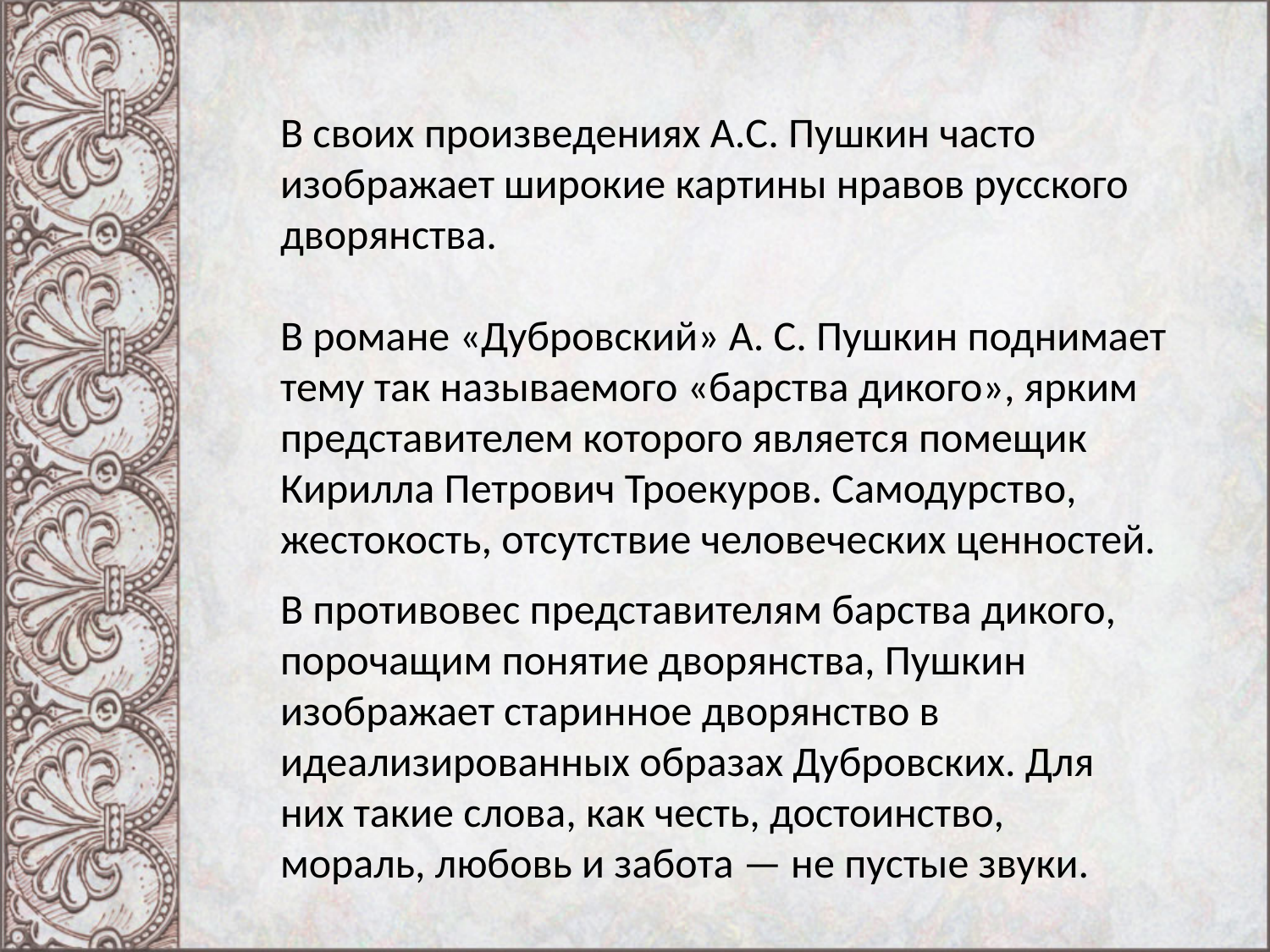

В своих произведениях А.С. Пушкин часто изображает широкие картины нравов русского дворянства.

В романе «Дубровский» А. С. Пушкин поднимает тему так называемого «барства дикого», ярким представителем которого является помещик Кирилла Петрович Троекуров. Самодурство, жестокость, отсутствие человеческих ценностей.
В противовес представителям барства дикого, порочащим понятие дворянства, Пушкин изображает старинное дворянство в идеализированных образах Дубровских. Для них такие слова, как честь, достоинство, мораль, любовь и забота — не пустые звуки.